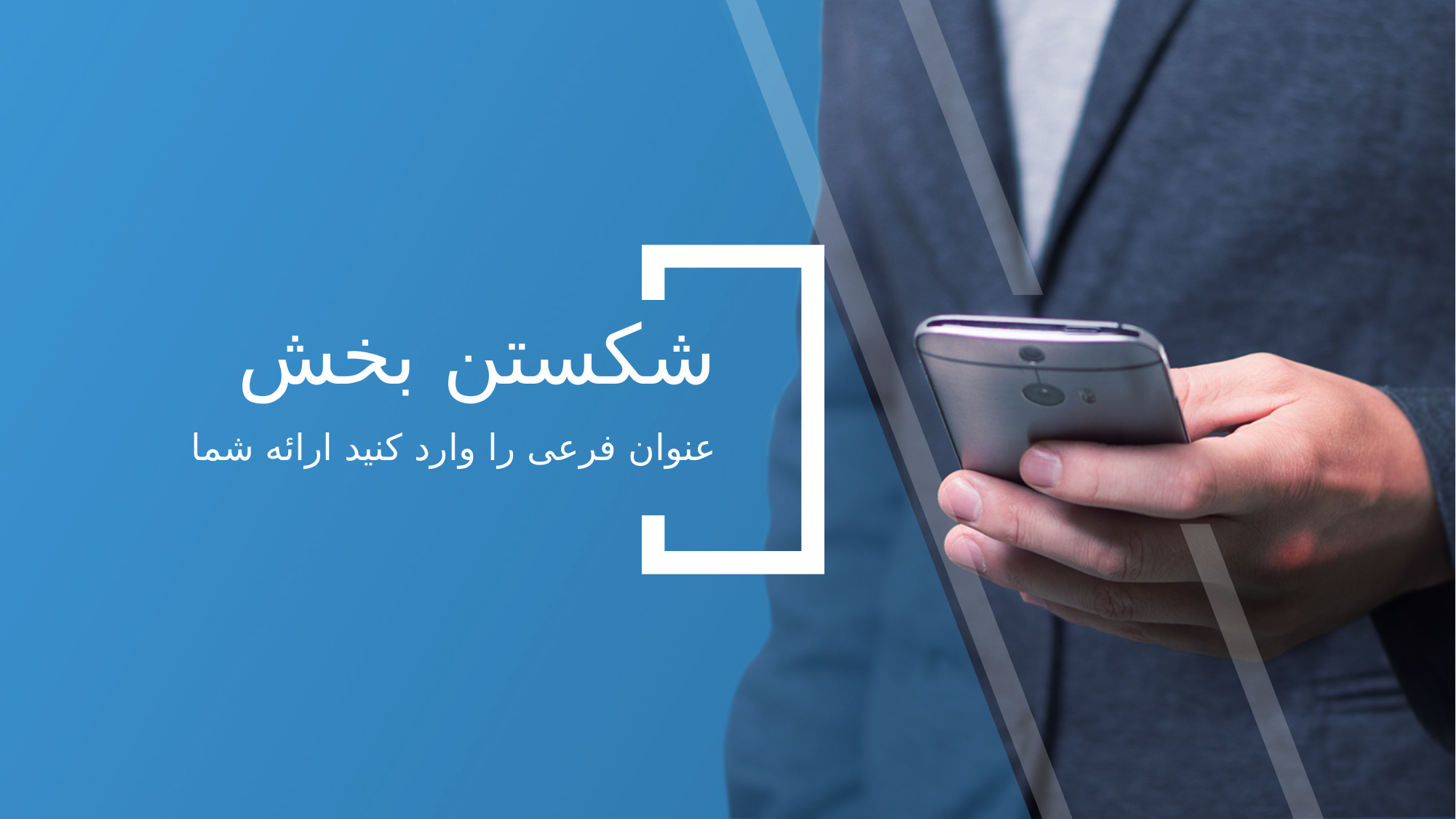

شکستن بخش
عنوان فرعی را وارد کنید ارائه شما